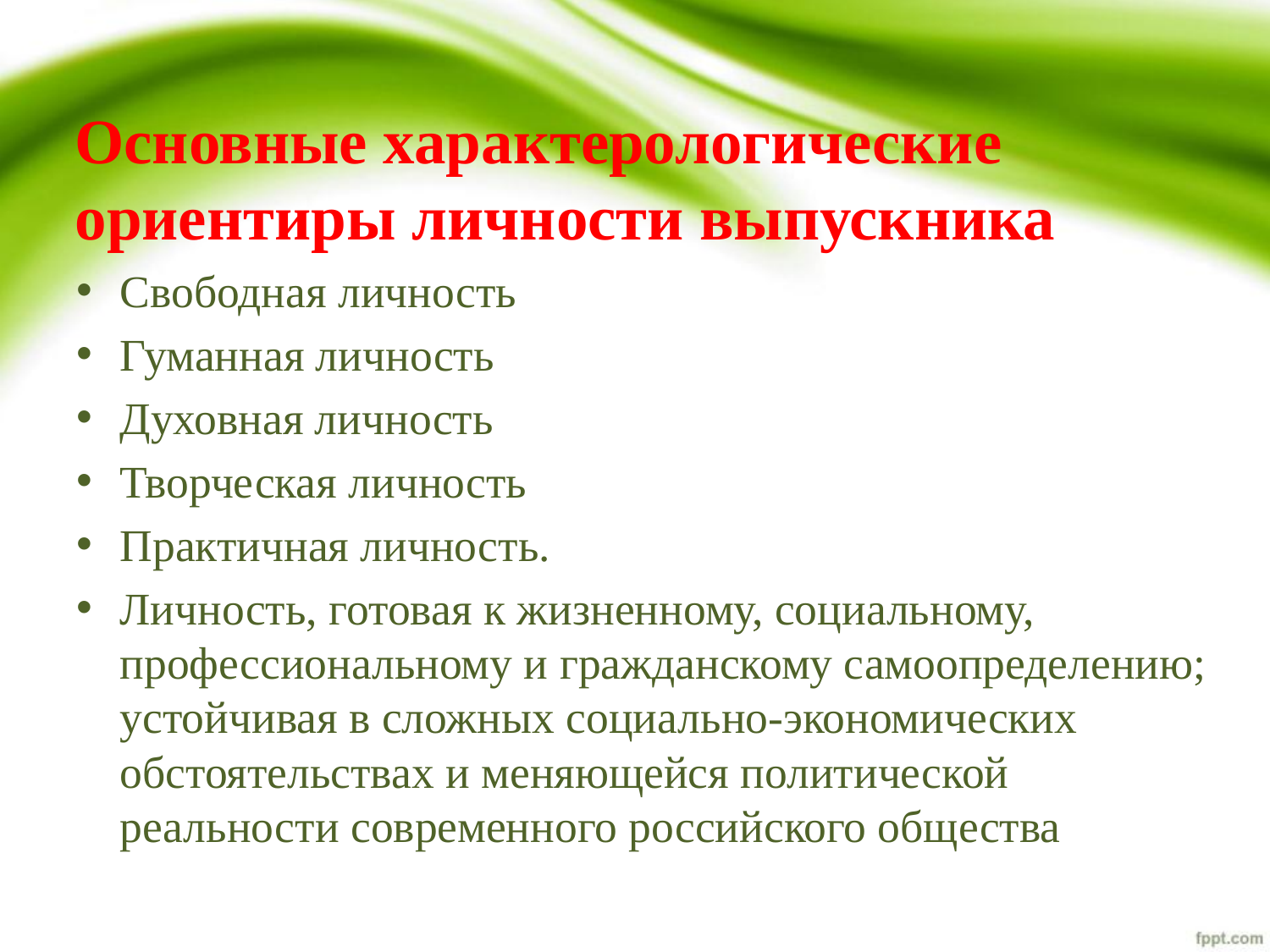

# Основные характерологические ориентиры личности выпускника
Свободная личность
Гуманная личность
Духовная личность
Творческая личность
Практичная личность.
Личность, готовая к жизненному, социальному, профессиональному и гражданскому самоопределению; устойчивая в сложных социально-экономических обстоятельствах и меняющейся политической реальности современного российского общества